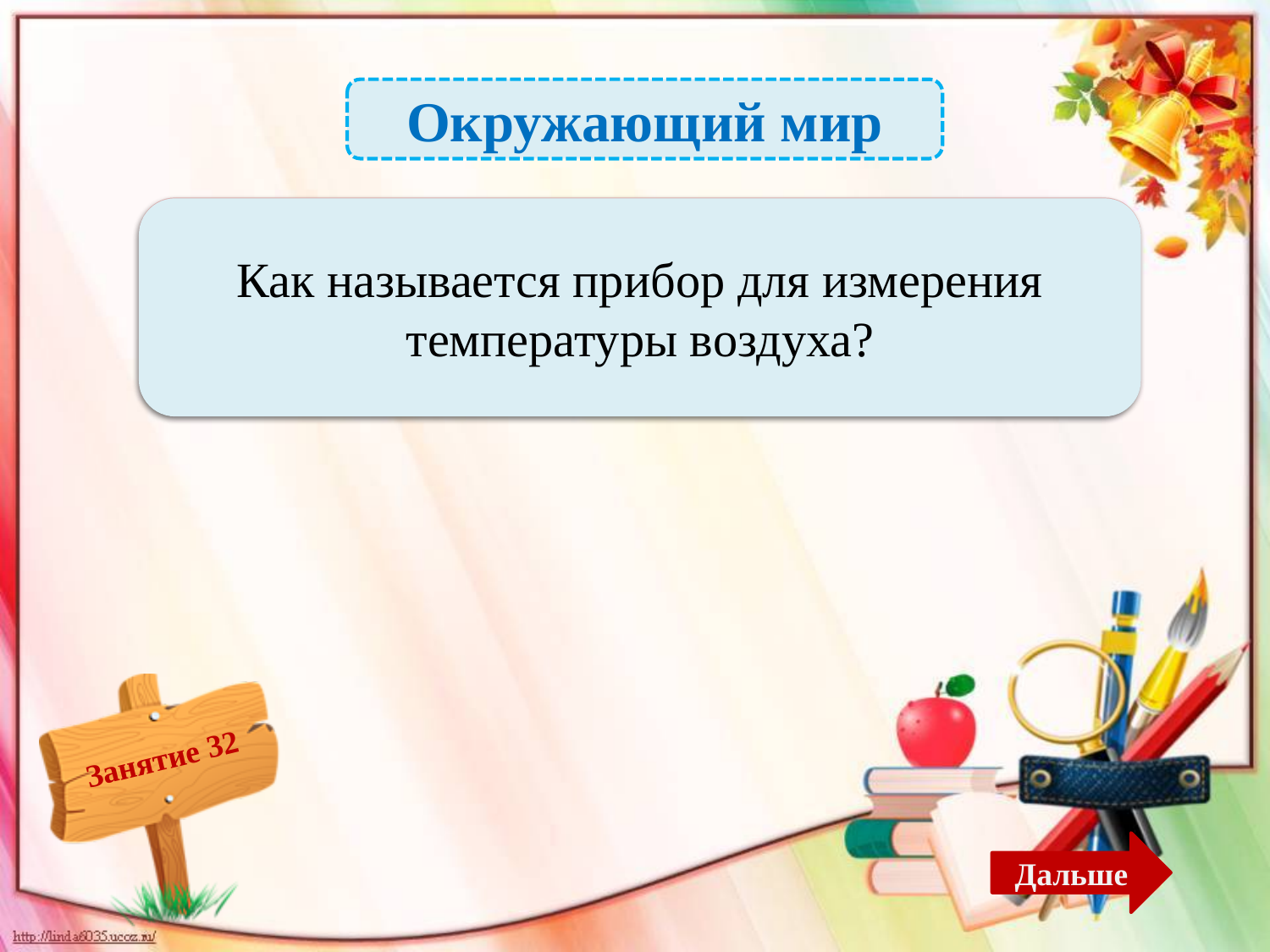

Окружающий мир
 Термометр – 2б.
Как называется прибор для измерения температуры воздуха?

Дальше